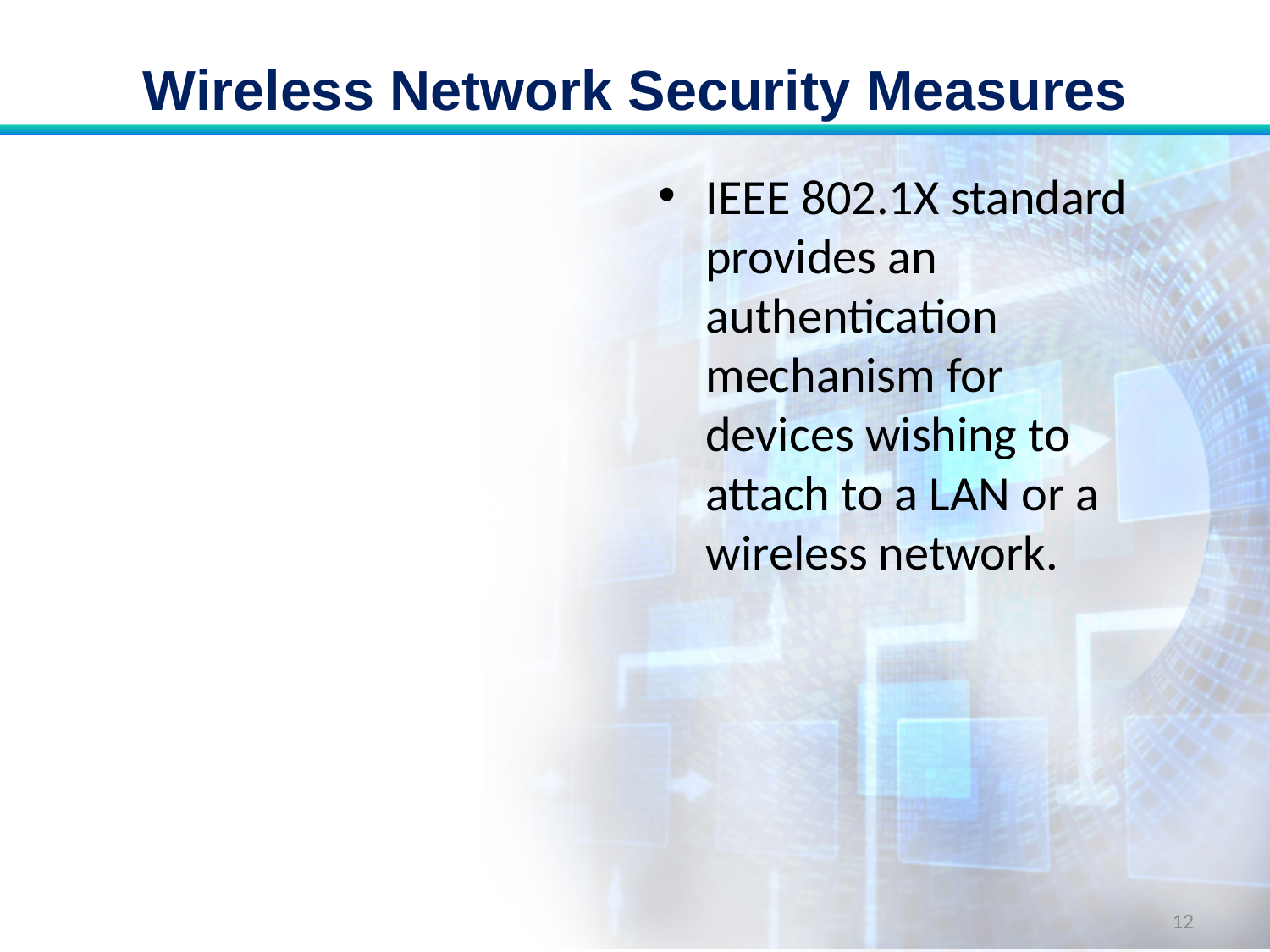

# Wireless Network Security Measures
IEEE 802.1X standard provides an authentication mechanism for devices wishing to attach to a LAN or a wireless network.

12